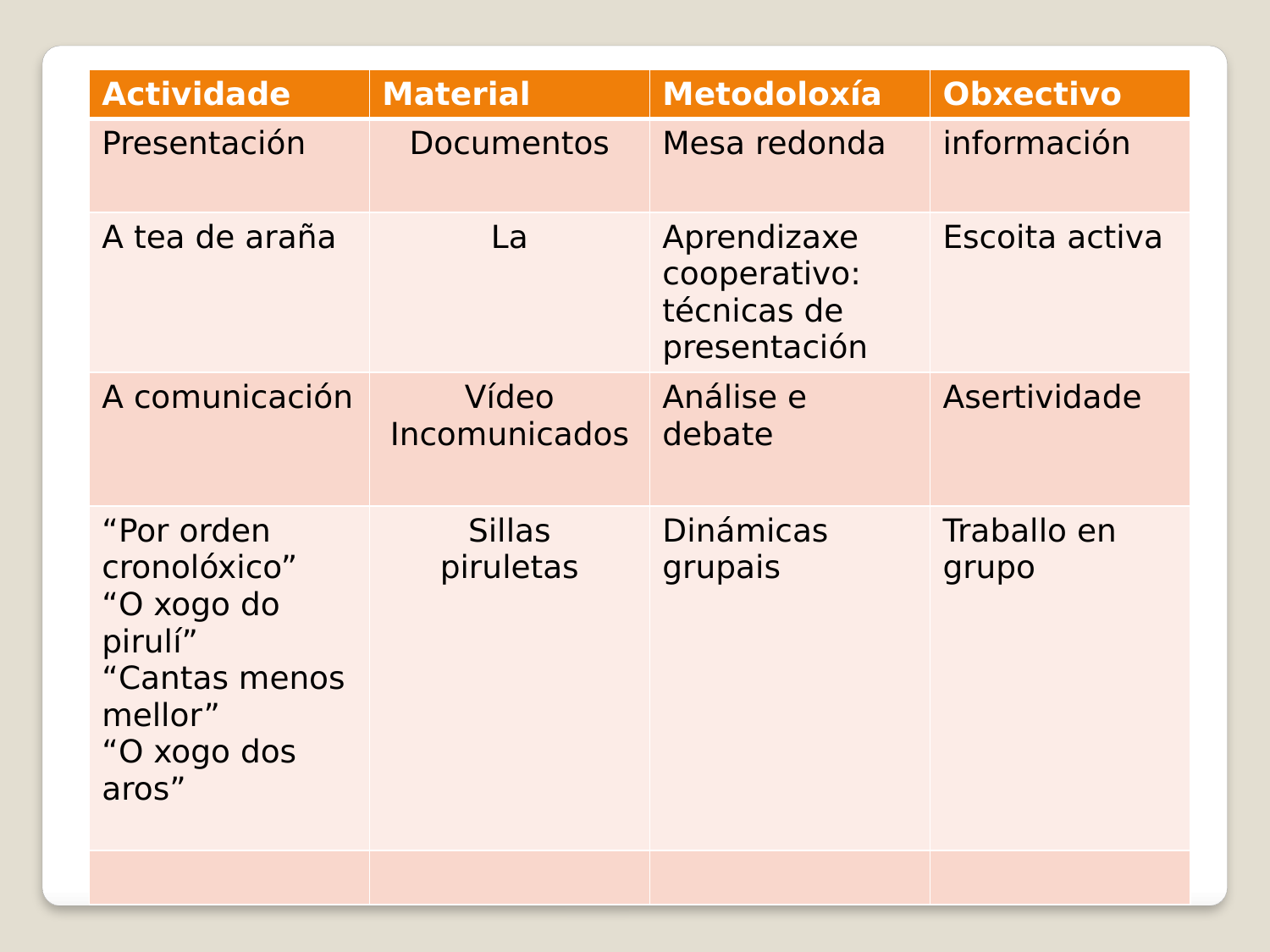

| Actividade | Material | Metodoloxía | Obxectivo |
| --- | --- | --- | --- |
| Presentación | Documentos | Mesa redonda | información |
| A tea de araña | La | Aprendizaxe cooperativo: técnicas de presentación | Escoita activa |
| A comunicación | Vídeo Incomunicados | Análise e debate | Asertividade |
| “Por orden cronolóxico” “O xogo do pirulí” “Cantas menos mellor” “O xogo dos aros” | Sillas piruletas | Dinámicas grupais | Traballo en grupo |
|  |  |  |  |